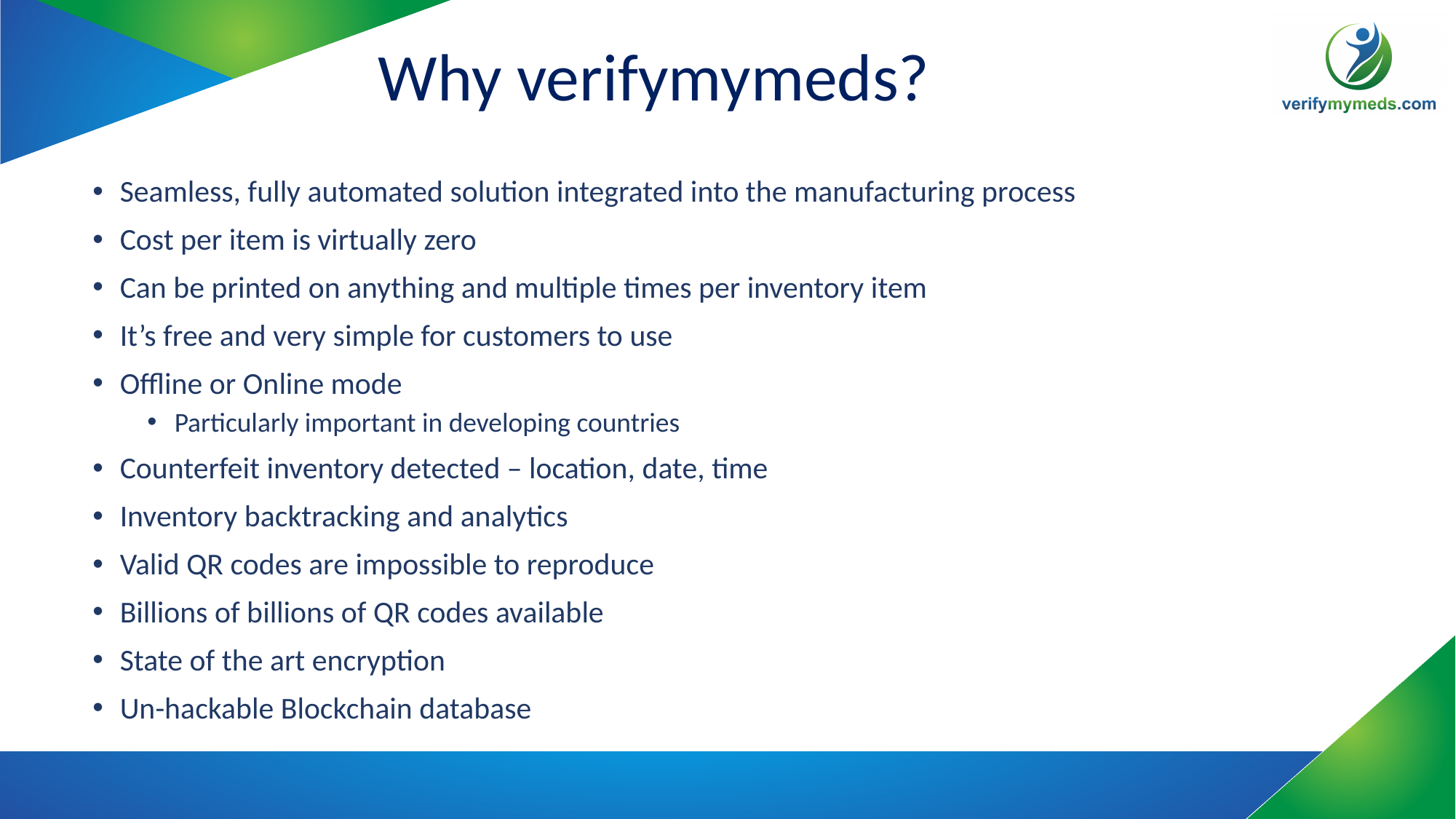

# Why verifymymeds?
Seamless, fully automated solution integrated into the manufacturing process
Cost per item is virtually zero
Can be printed on anything and multiple times per inventory item
It’s free and very simple for customers to use
Offline or Online mode
Particularly important in developing countries
Counterfeit inventory detected – location, date, time
Inventory backtracking and analytics
Valid QR codes are impossible to reproduce
Billions of billions of QR codes available
State of the art encryption
Un-hackable Blockchain database